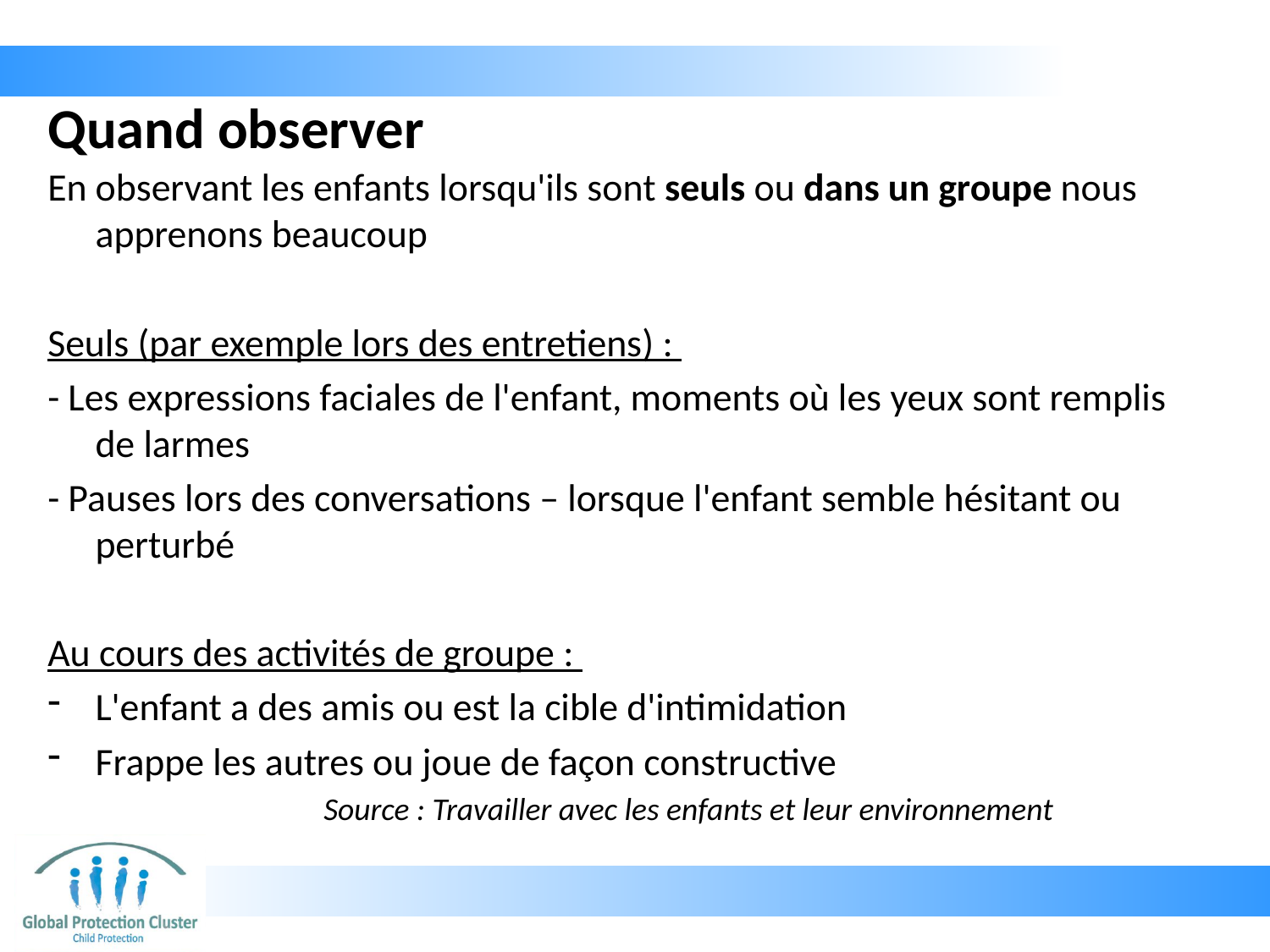

# Quand observer
En observant les enfants lorsqu'ils sont seuls ou dans un groupe nous apprenons beaucoup

Seuls (par exemple lors des entretiens) :
- Les expressions faciales de l'enfant, moments où les yeux sont remplis de larmes
- Pauses lors des conversations – lorsque l'enfant semble hésitant ou perturbé

Au cours des activités de groupe :
L'enfant a des amis ou est la cible d'intimidation
Frappe les autres ou joue de façon constructive
Source : Travailler avec les enfants et leur environnement